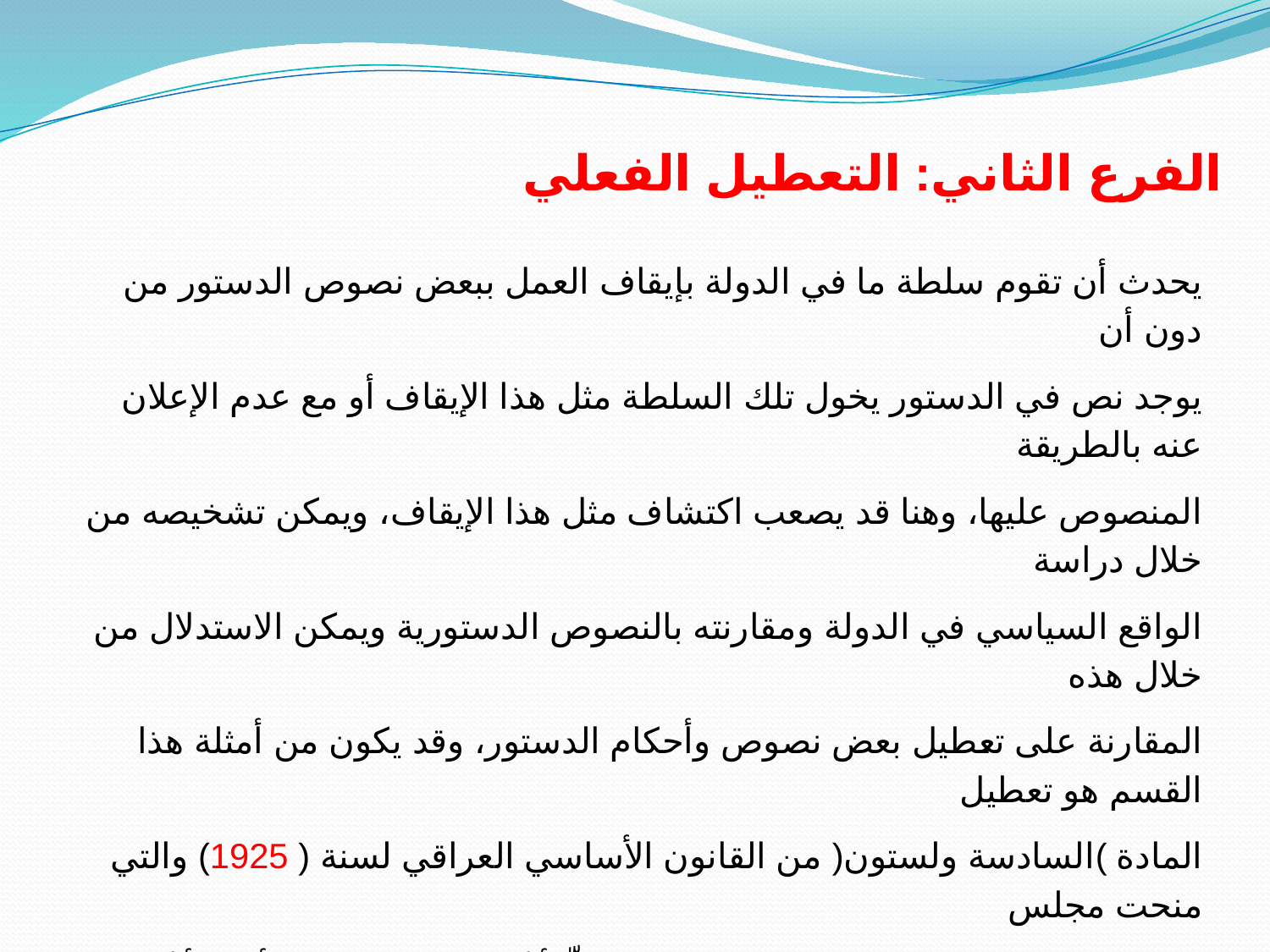

الفرع الثاني: التعطيل الفعلي
يحدث أن تقوم سلطة ما في الدولة بإيقاف العمل ببعض نصوص الدستور من دون أن
يوجد نص في الدستور يخول تلك السلطة مثل هذا الإيقاف أو مع عدم الإعلان عنه بالطريقة
المنصوص عليها، وهنا قد يصعب اكتشاف مثل هذا الإيقاف، ويمكن تشخيصه من خلال دراسة
الواقع السياسي في الدولة ومقارنته بالنصوص الدستورية ويمكن الاستدلال من خلال هذه
المقارنة على تعطيل بعض نصوص وأحكام الدستور، وقد يكون من أمثلة هذا القسم هو تعطيل
المادة )السادسة ولستون( من القانون الأساسي العراقي لسنة ( 1925) والتي منحت مجلس
النواب الحق في سحب الثقة عن الحكومة، إلّا أنَّ الواقع السياسي أثبت أنَّ هذه المادة قد تم إيقافها